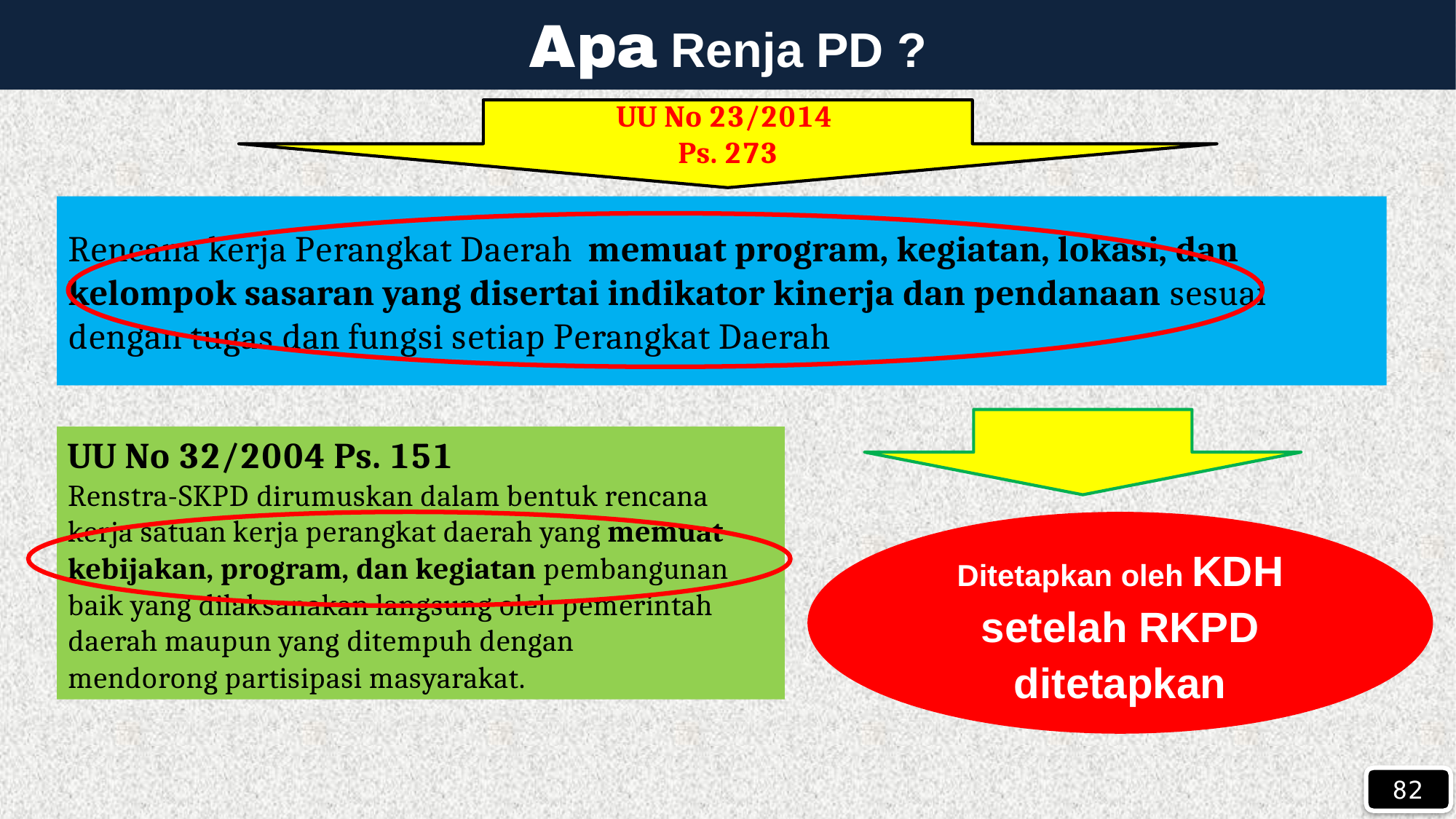

# Apa Renja PD ?
UU No 23/2014
Ps. 273
Rencana kerja Perangkat Daerah  memuat program, kegiatan, lokasi, dan kelompok sasaran yang disertai indikator kinerja dan pendanaan sesuai dengan tugas dan fungsi setiap Perangkat Daerah

UU No 32/2004 Ps. 151
Renstra-SKPD dirumuskan dalam bentuk rencana kerja satuan kerja perangkat daerah yang memuat kebijakan, program, dan kegiatan pembangunan baik yang dilaksanakan langsung oleh pemerintah daerah maupun yang ditempuh dengan
mendorong partisipasi masyarakat.

Ditetapkan oleh KDH setelah RKPD ditetapkan
82